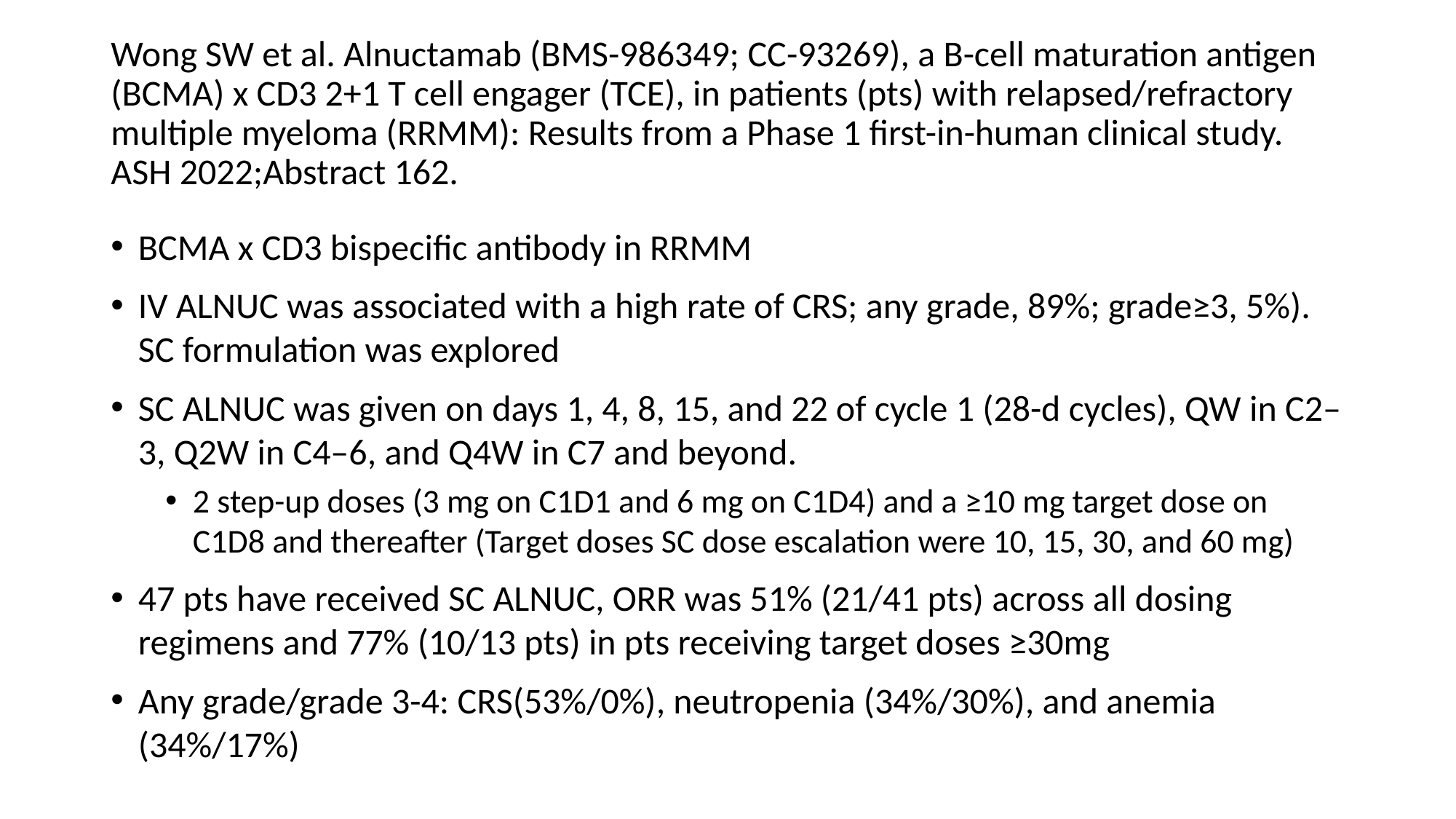

# Wong SW et al. Alnuctamab (BMS-986349; CC-93269), a B-cell maturation antigen (BCMA) x CD3 2+1 T cell engager (TCE), in patients (pts) with relapsed/refractory multiple myeloma (RRMM): Results from a Phase 1 first-in-human clinical study. ASH 2022;Abstract 162.
BCMA x CD3 bispecific antibody in RRMM
IV ALNUC was associated with a high rate of CRS; any grade, 89%; grade≥3, 5%). SC formulation was explored
SC ALNUC was given on days 1, 4, 8, 15, and 22 of cycle 1 (28-d cycles), QW in C2–3, Q2W in C4–6, and Q4W in C7 and beyond.
2 step-up doses (3 mg on C1D1 and 6 mg on C1D4) and a ≥10 mg target dose on C1D8 and thereafter (Target doses SC dose escalation were 10, 15, 30, and 60 mg)
47 pts have received SC ALNUC, ORR was 51% (21/41 pts) across all dosing regimens and 77% (10/13 pts) in pts receiving target doses ≥30mg
Any grade/grade 3-4: CRS(53%/0%), neutropenia (34%/30%), and anemia (34%/17%)